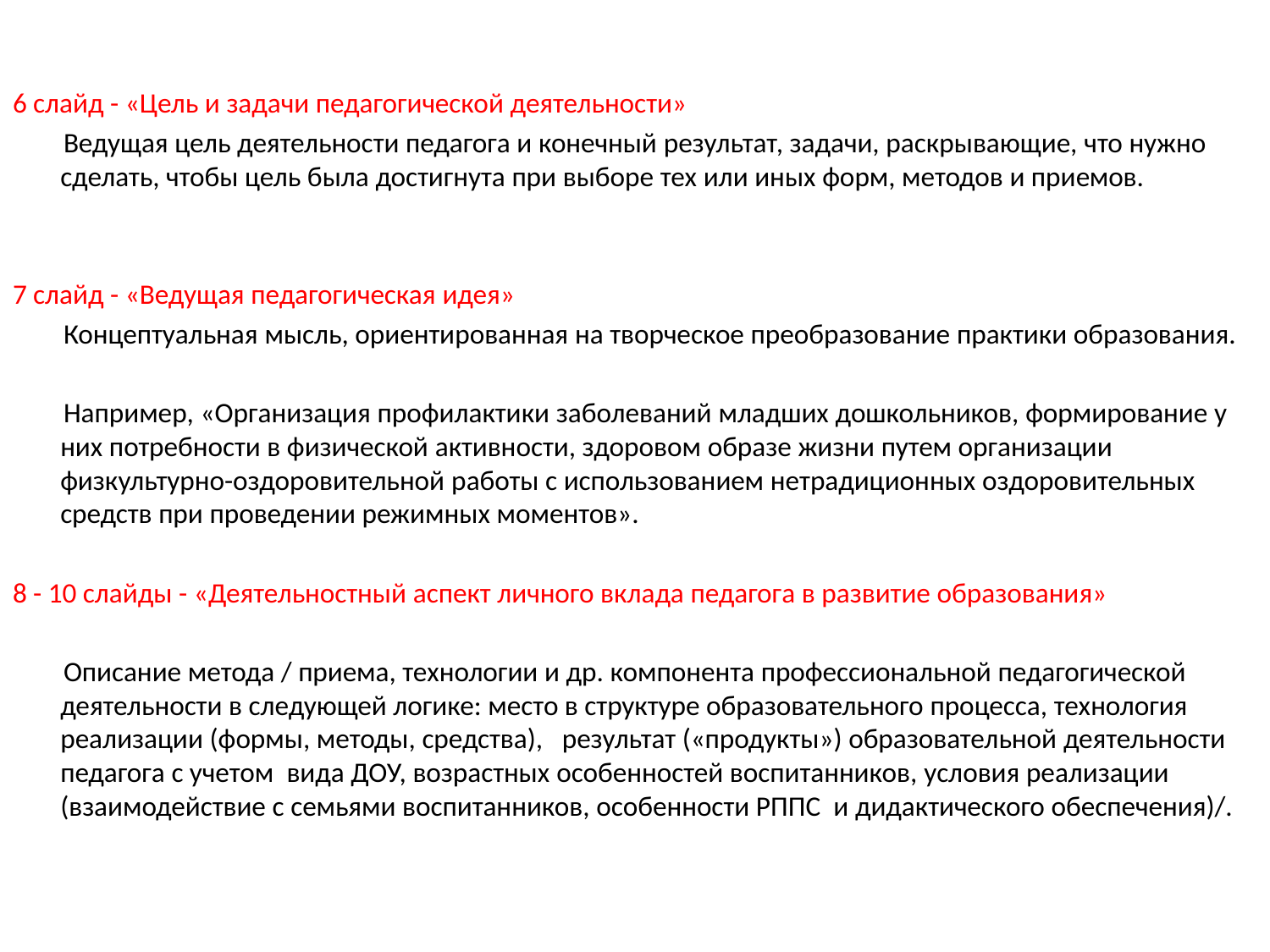

6 слайд - «Цель и задачи педагогической деятельности»
        Ведущая цель деятельности педагога и конечный результат, задачи, раскрывающие, что нужно сделать, чтобы цель была достигнута при выборе тех или иных форм, методов и приемов.

7 слайд - «Ведущая педагогическая идея»
        Концептуальная мысль, ориентированная на творческое преобразование практики образования.

        Например, «Организация профилактики заболеваний младших дошкольников, формирование у них потребности в физической активности, здоровом образе жизни путем организации физкультурно-оздоровительной работы с использованием нетрадиционных оздоровительных средств при проведении режимных моментов».

8 - 10 слайды - «Деятельностный аспект личного вклада педагога в развитие образования»

        Описание метода / приема, технологии и др. компонента профессиональной педагогической деятельности в следующей логике: место в структуре образовательного процесса, технология реализации (формы, методы, средства),   результат («продукты») образовательной деятельности педагога с учетом  вида ДОУ, возрастных особенностей воспитанников, условия реализации (взаимодействие с семьями воспитанников, особенности РППС  и дидактического обеспечения)/.